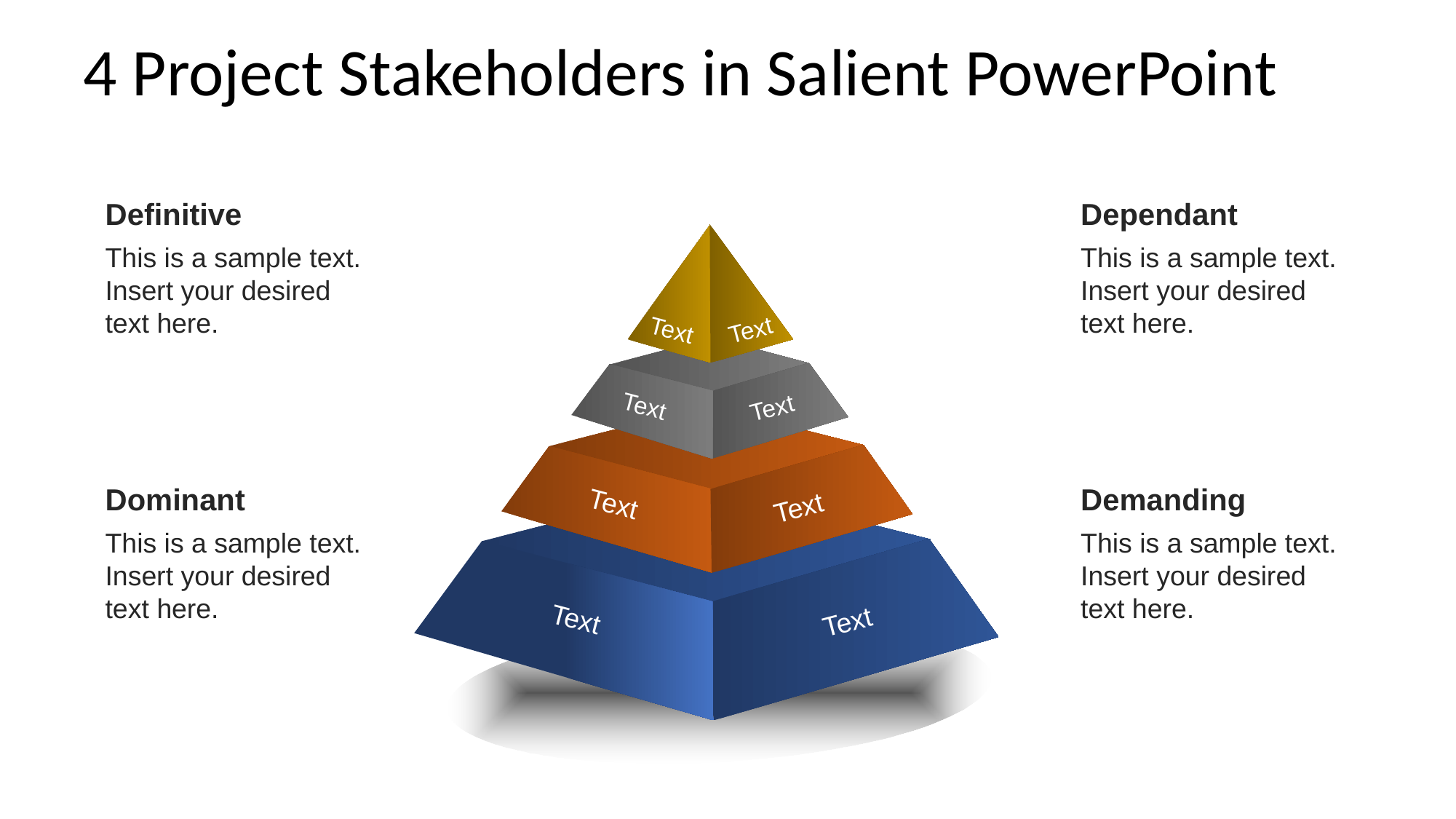

4 Project Stakeholders in Salient PowerPoint
Definitive
This is a sample text. Insert your desired text here.

Dependant
This is a sample text. Insert your desired text here.

Text
Text
Text
Text
Text
Text
Text
Text
Dominant
This is a sample text. Insert your desired text here.

Demanding
This is a sample text. Insert your desired text here.